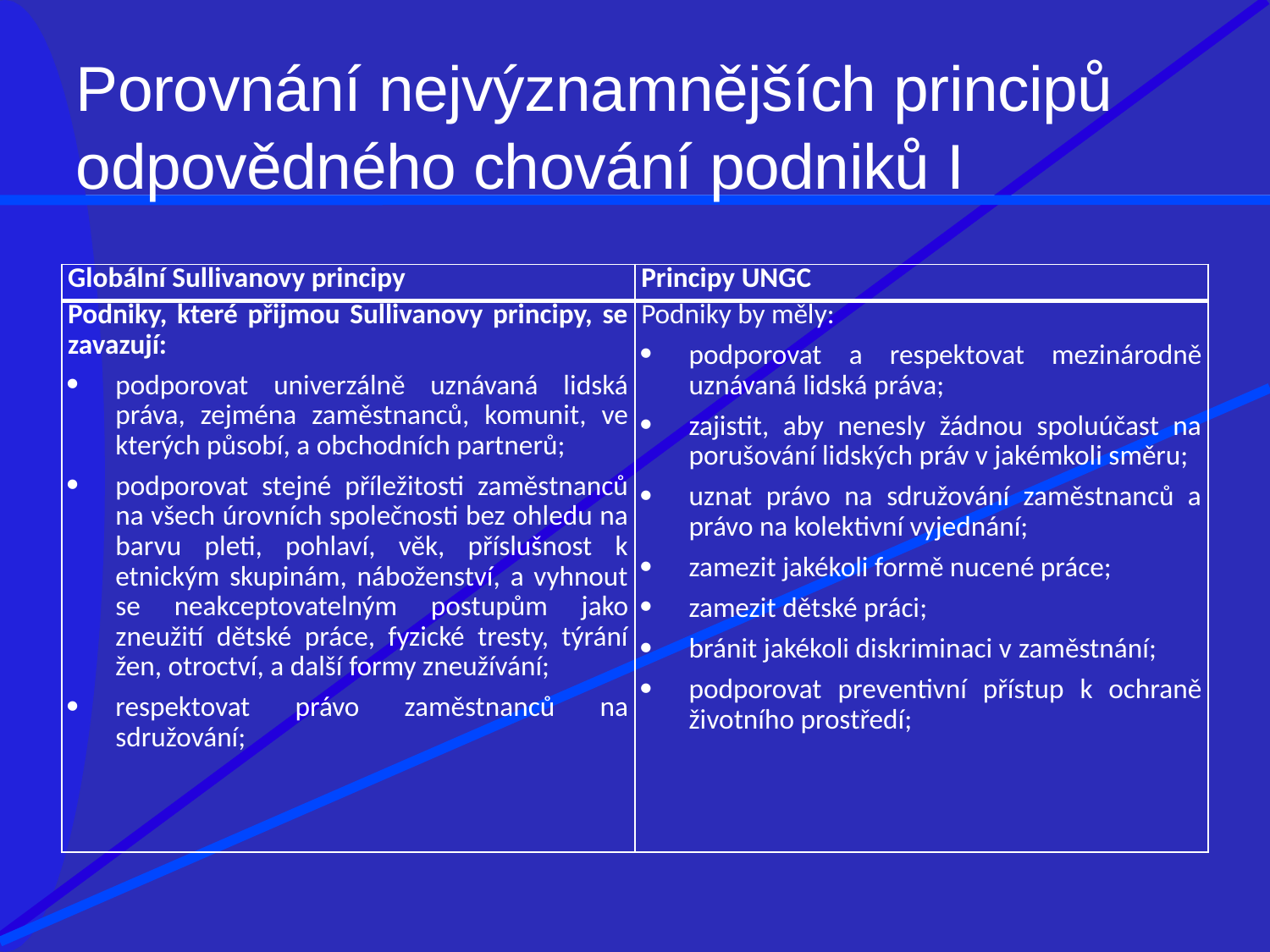

# Porovnání nejvýznamnějších principů odpovědného chování podniků I
| Globální Sullivanovy principy | Principy UNGC |
| --- | --- |
| Podniky, které přijmou Sullivanovy principy, se zavazují: podporovat univerzálně uznávaná lidská práva, zejména zaměstnanců, komunit, ve kterých působí, a obchodních partnerů; podporovat stejné příležitosti zaměstnanců na všech úrovních společnosti bez ohledu na barvu pleti, pohlaví, věk, příslušnost k etnickým skupinám, náboženství, a vyhnout se neakceptovatelným postupům jako zneužití dětské práce, fyzické tresty, týrání žen, otroctví, a další formy zneužívání; respektovat právo zaměstnanců na sdružování; | Podniky by měly: podporovat a respektovat mezinárodně uznávaná lidská práva; zajistit, aby nenesly žádnou spoluúčast na porušování lidských práv v jakémkoli směru; uznat právo na sdružování zaměstnanců a právo na kolektivní vyjednání; zamezit jakékoli formě nucené práce; zamezit dětské práci; bránit jakékoli diskriminaci v zaměstnání; podporovat preventivní přístup k ochraně životního prostředí; |